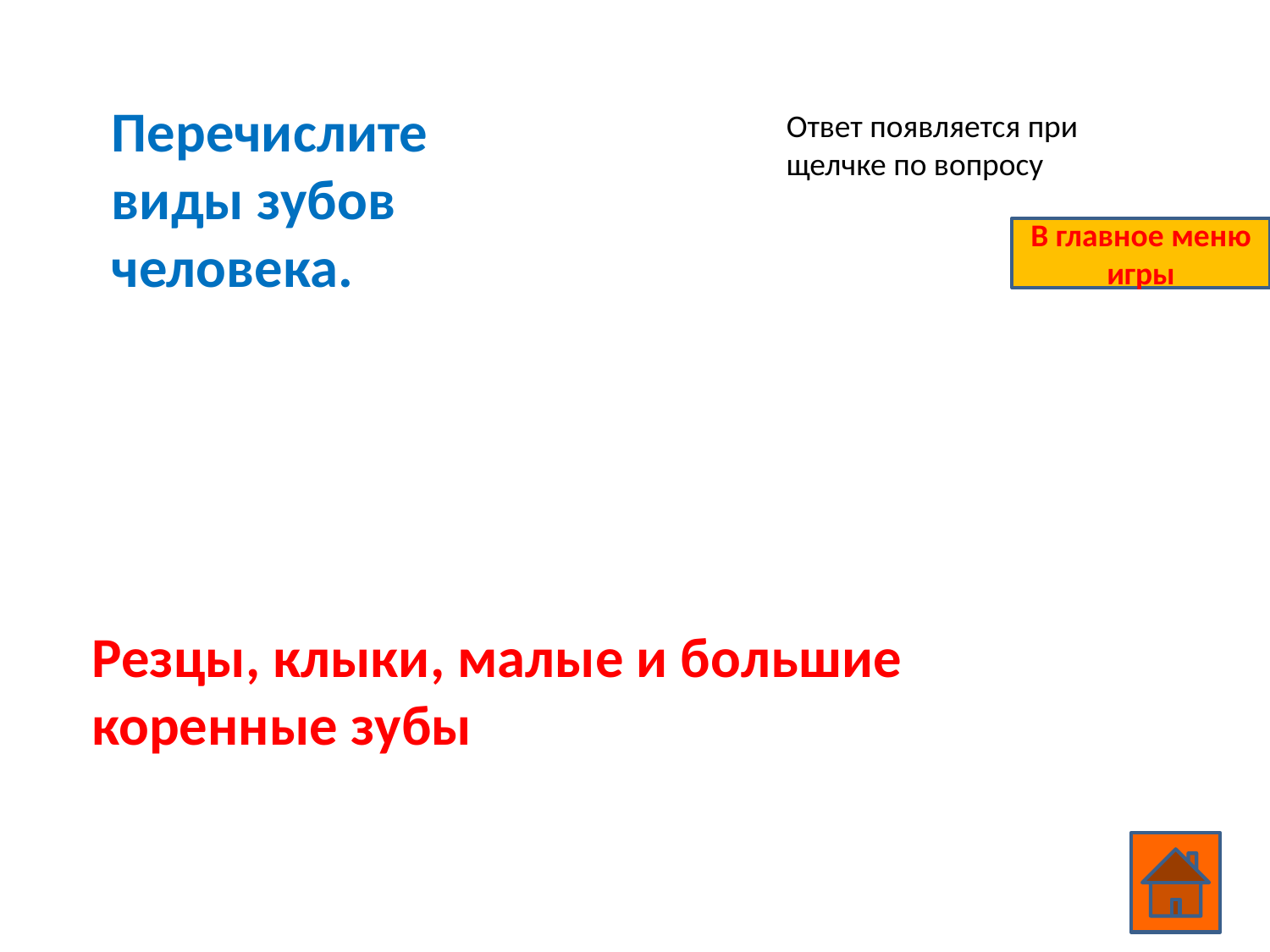

Перечислите виды зубов человека.
Ответ появляется при щелчке по вопросу
В главное меню игры
Резцы, клыки, малые и большие коренные зубы